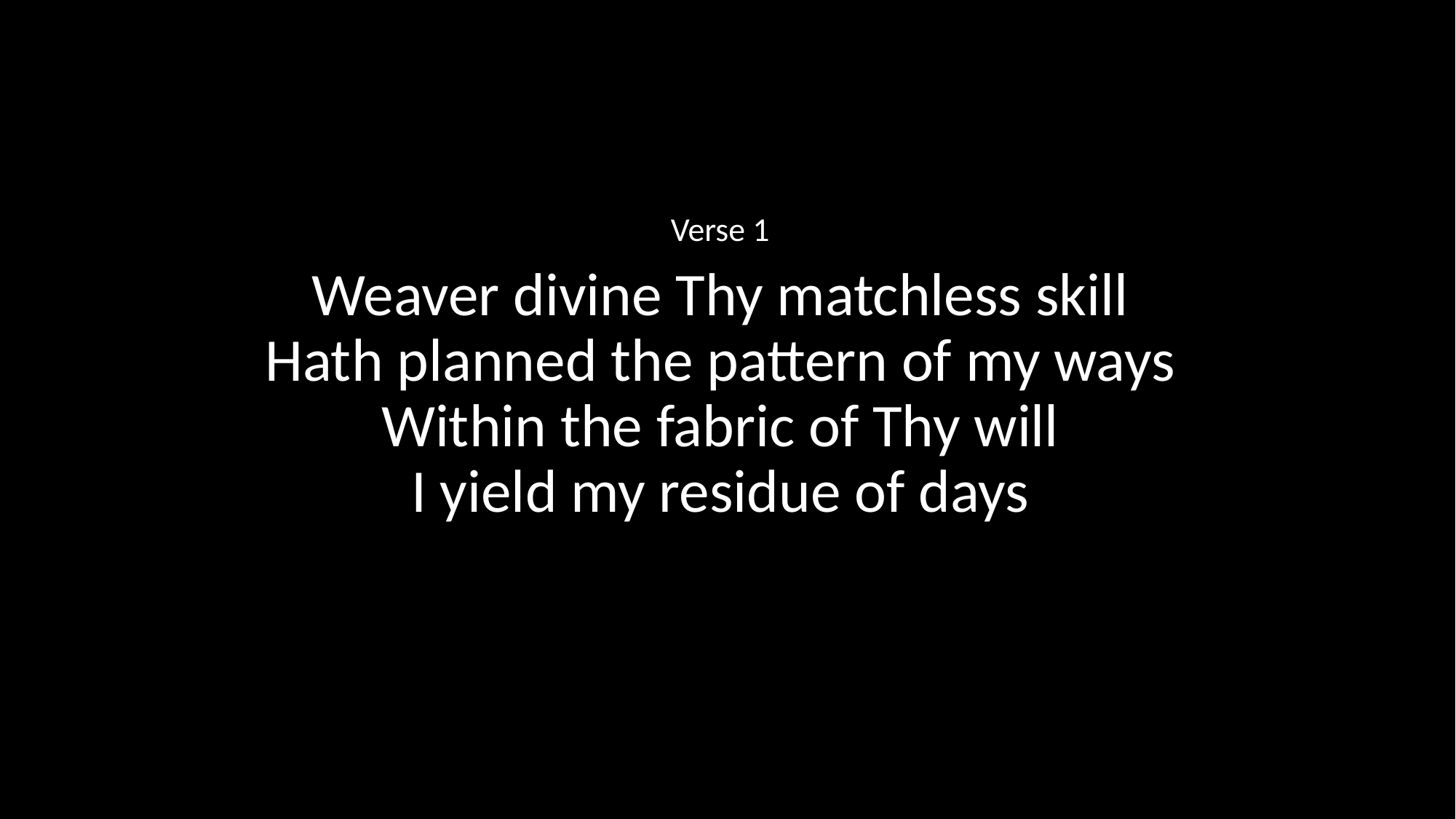

Verse 1
Weaver divine Thy matchless skill
Hath planned the pattern of my ways
Within the fabric of Thy will
I yield my residue of days